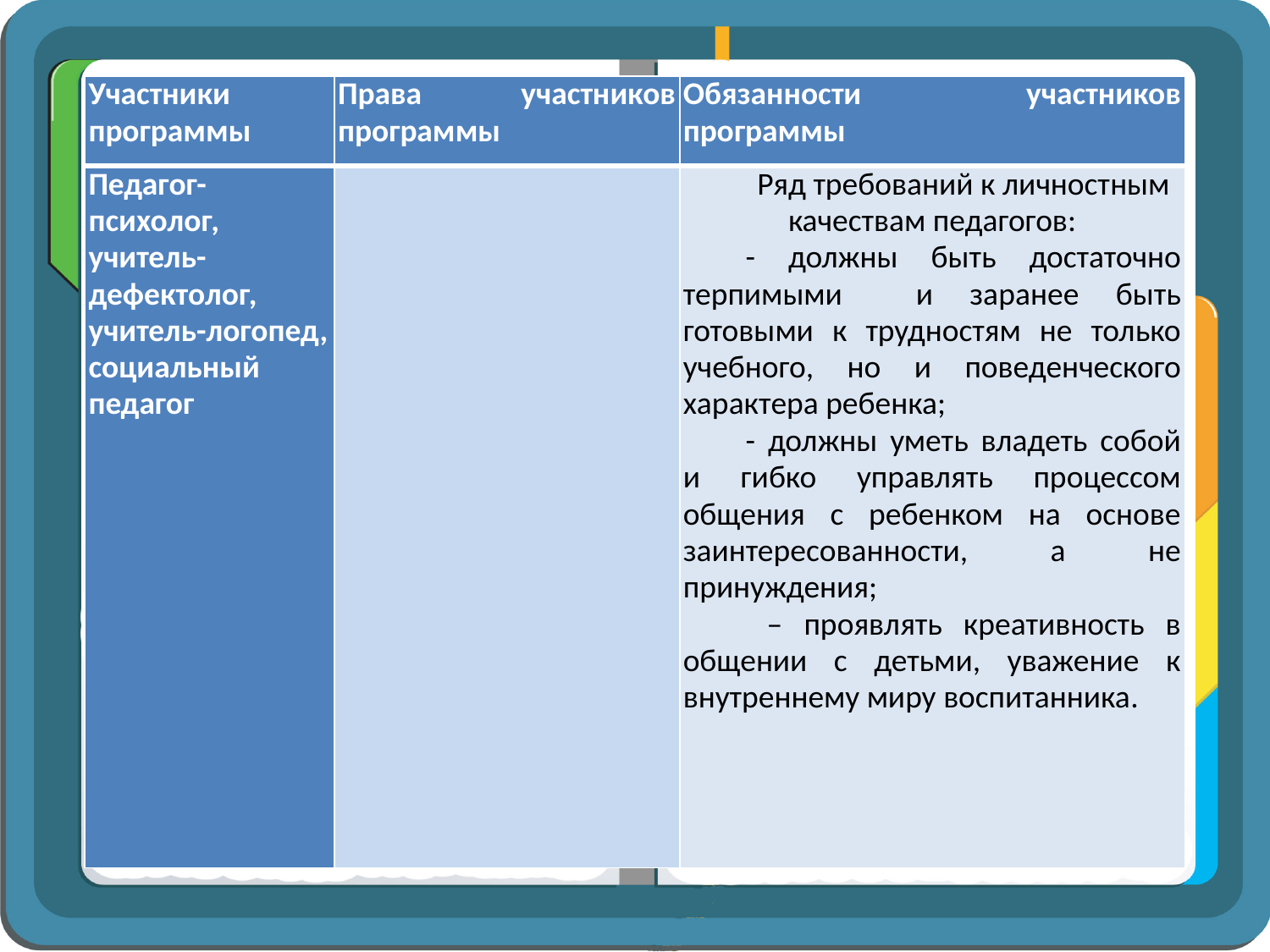

#
| Участники программы | Права участников программы | Обязанности участников программы |
| --- | --- | --- |
| Педагог-психолог, учитель-дефектолог, учитель-логопед, социальный педагог |  | Ряд требований к личност­ным качествам педагогов: - должны быть достаточно терпимыми и за­ранее быть готовыми к трудностям не только учебного, но и поведенческого характера ребенка; - должны уметь владеть собой и гибко управлять процессом общения с ребенком на основе заинтересован­ности, а не принуждения; – проявлять креативность в общении с детьми, уважение к внутреннему миру воспитанника. |